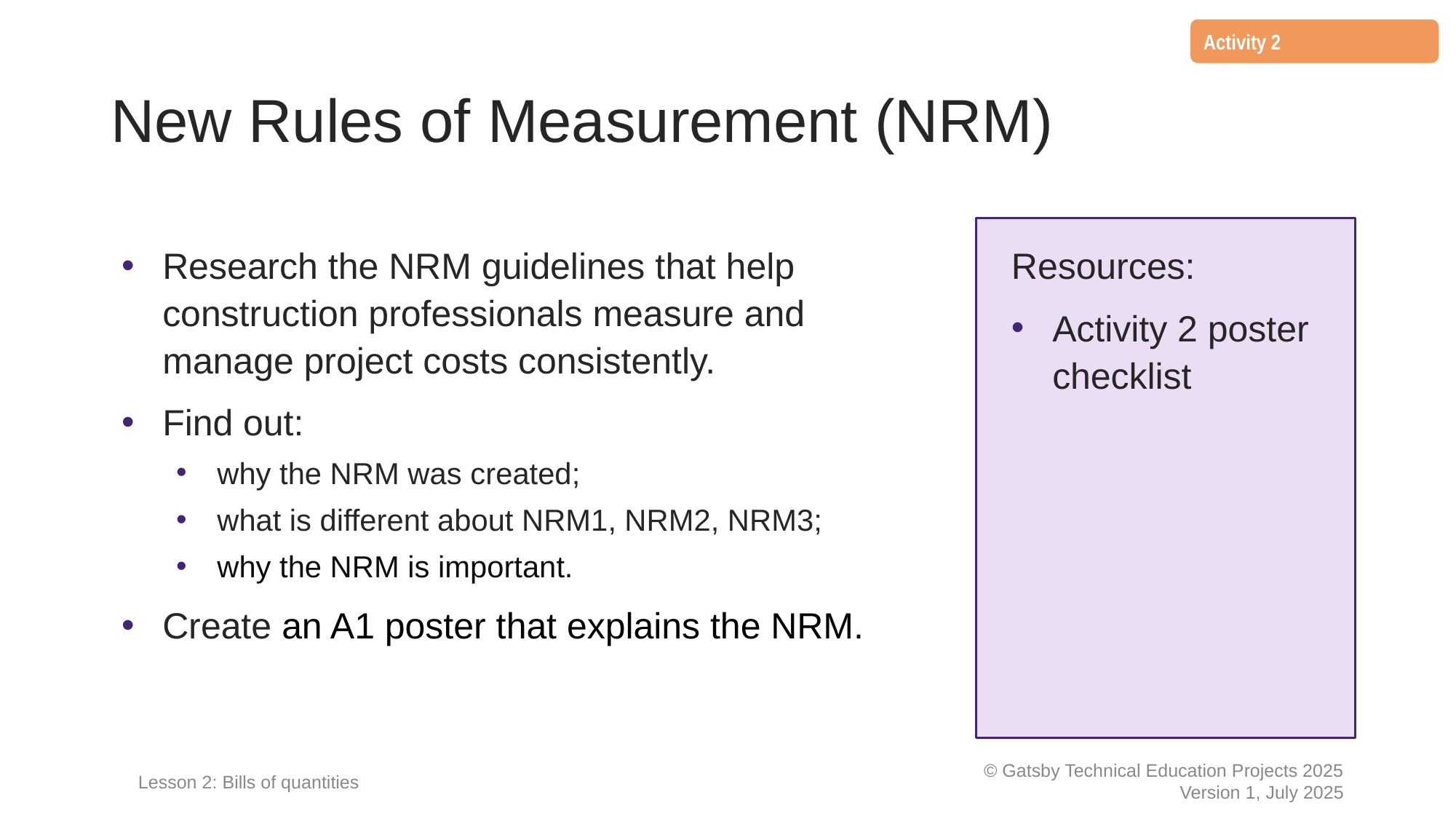

Activity 2
# New Rules of Measurement (NRM)
Research the NRM guidelines that help construction professionals measure and manage project costs consistently.
Find out:
why the NRM was created;
what is different about NRM1, NRM2, NRM3;
why the NRM is important.
Create an A1 poster that explains the NRM.
Resources:
Activity 2 poster checklist
Lesson 2: Bills of quantities